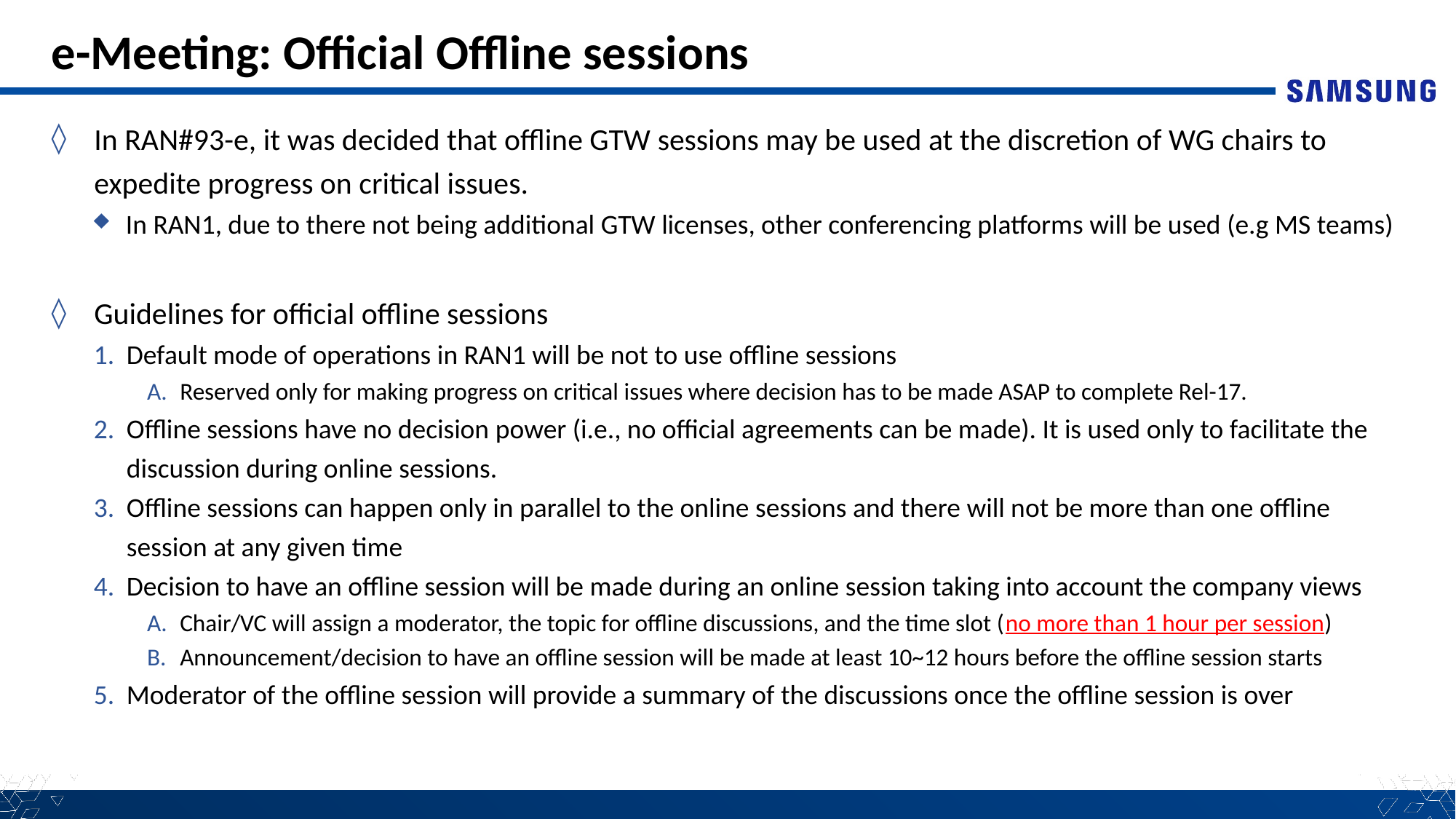

# e-Meeting: Official Offline sessions
In RAN#93-e, it was decided that offline GTW sessions may be used at the discretion of WG chairs to expedite progress on critical issues.
In RAN1, due to there not being additional GTW licenses, other conferencing platforms will be used (e.g MS teams)

Guidelines for official offline sessions
Default mode of operations in RAN1 will be not to use offline sessions
Reserved only for making progress on critical issues where decision has to be made ASAP to complete Rel-17.
Offline sessions have no decision power (i.e., no official agreements can be made). It is used only to facilitate the discussion during online sessions.
Offline sessions can happen only in parallel to the online sessions and there will not be more than one offline session at any given time
Decision to have an offline session will be made during an online session taking into account the company views
Chair/VC will assign a moderator, the topic for offline discussions, and the time slot (no more than 1 hour per session)
Announcement/decision to have an offline session will be made at least 10~12 hours before the offline session starts
Moderator of the offline session will provide a summary of the discussions once the offline session is over